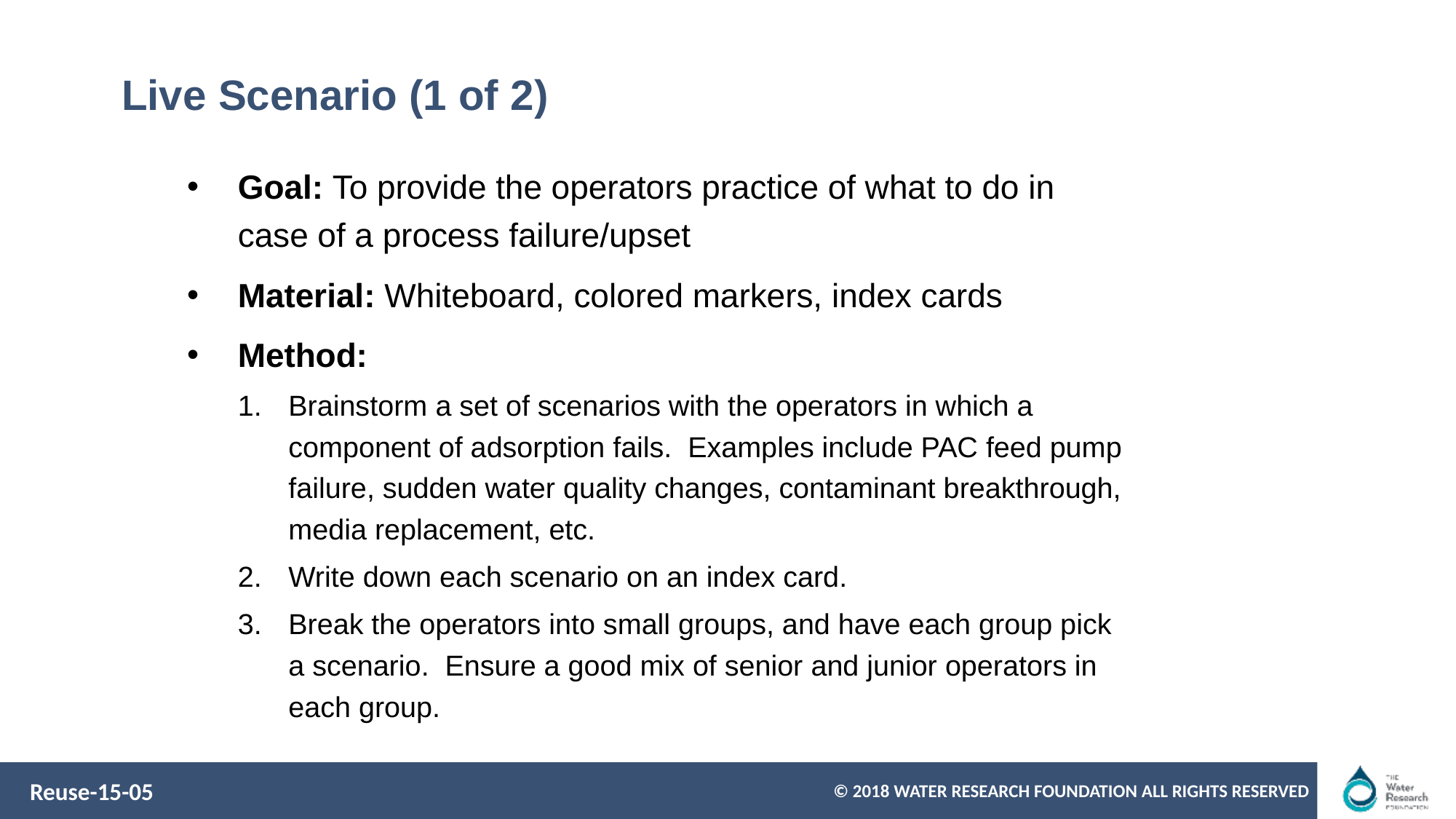

# Live Scenario (1 of 2)
Goal: To provide the operators practice of what to do in case of a process failure/upset
Material: Whiteboard, colored markers, index cards
Method:
Brainstorm a set of scenarios with the operators in which a component of adsorption fails.  Examples include PAC feed pump failure, sudden water quality changes, contaminant breakthrough, media replacement, etc.
Write down each scenario on an index card.
Break the operators into small groups, and have each group pick a scenario.  Ensure a good mix of senior and junior operators in each group.